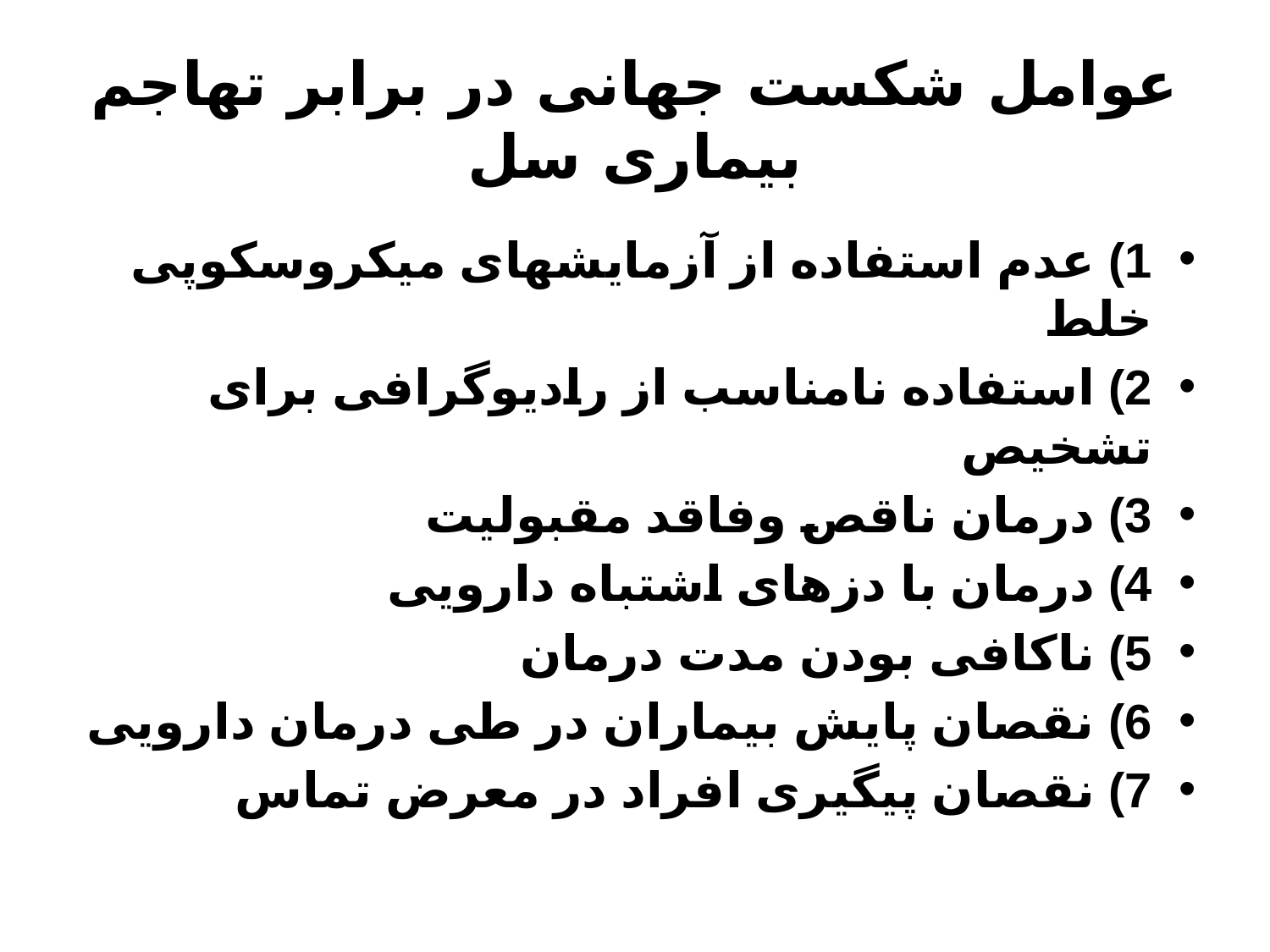

# عوامل شکست جهانی در برابر تهاجم بیماری سل
1) عدم استفاده از آزمایشهای میکروسکوپی خلط
2) استفاده نامناسب از رادیوگرافی برای تشخیص
3) درمان ناقص وفاقد مقبولیت
4) درمان با دزهای اشتباه دارویی
5) ناکافی بودن مدت درمان
6) نقصان پایش بیماران در طی درمان دارویی
7) نقصان پیگیری افراد در معرض تماس